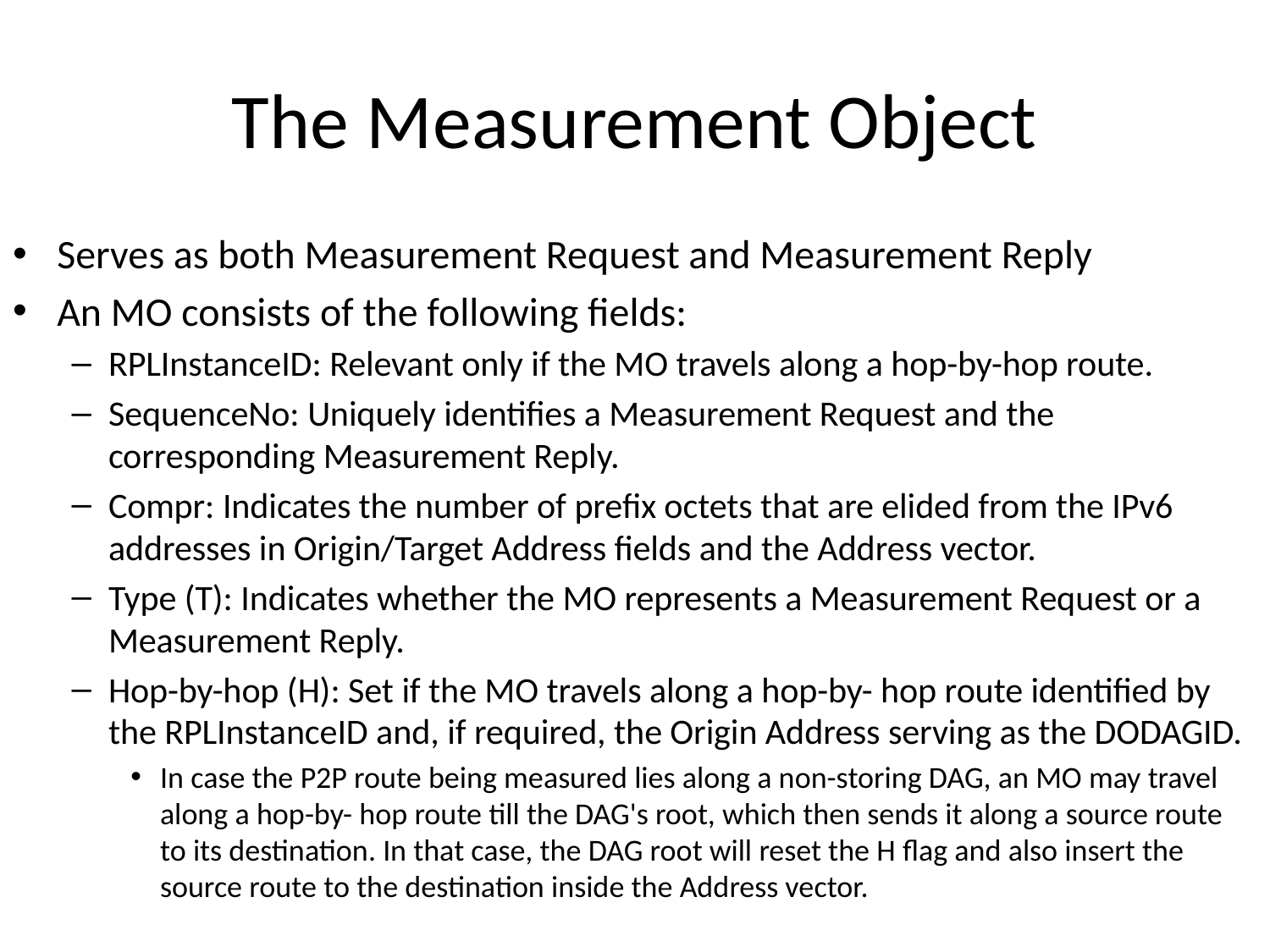

# The Measurement Object
Serves as both Measurement Request and Measurement Reply
An MO consists of the following fields:
RPLInstanceID: Relevant only if the MO travels along a hop-by-hop route.
SequenceNo: Uniquely identifies a Measurement Request and the corresponding Measurement Reply.
Compr: Indicates the number of prefix octets that are elided from the IPv6 addresses in Origin/Target Address fields and the Address vector.
Type (T): Indicates whether the MO represents a Measurement Request or a Measurement Reply.
Hop-by-hop (H): Set if the MO travels along a hop-by- hop route identified by the RPLInstanceID and, if required, the Origin Address serving as the DODAGID.
In case the P2P route being measured lies along a non-storing DAG, an MO may travel along a hop-by- hop route till the DAG's root, which then sends it along a source route to its destination. In that case, the DAG root will reset the H flag and also insert the source route to the destination inside the Address vector.